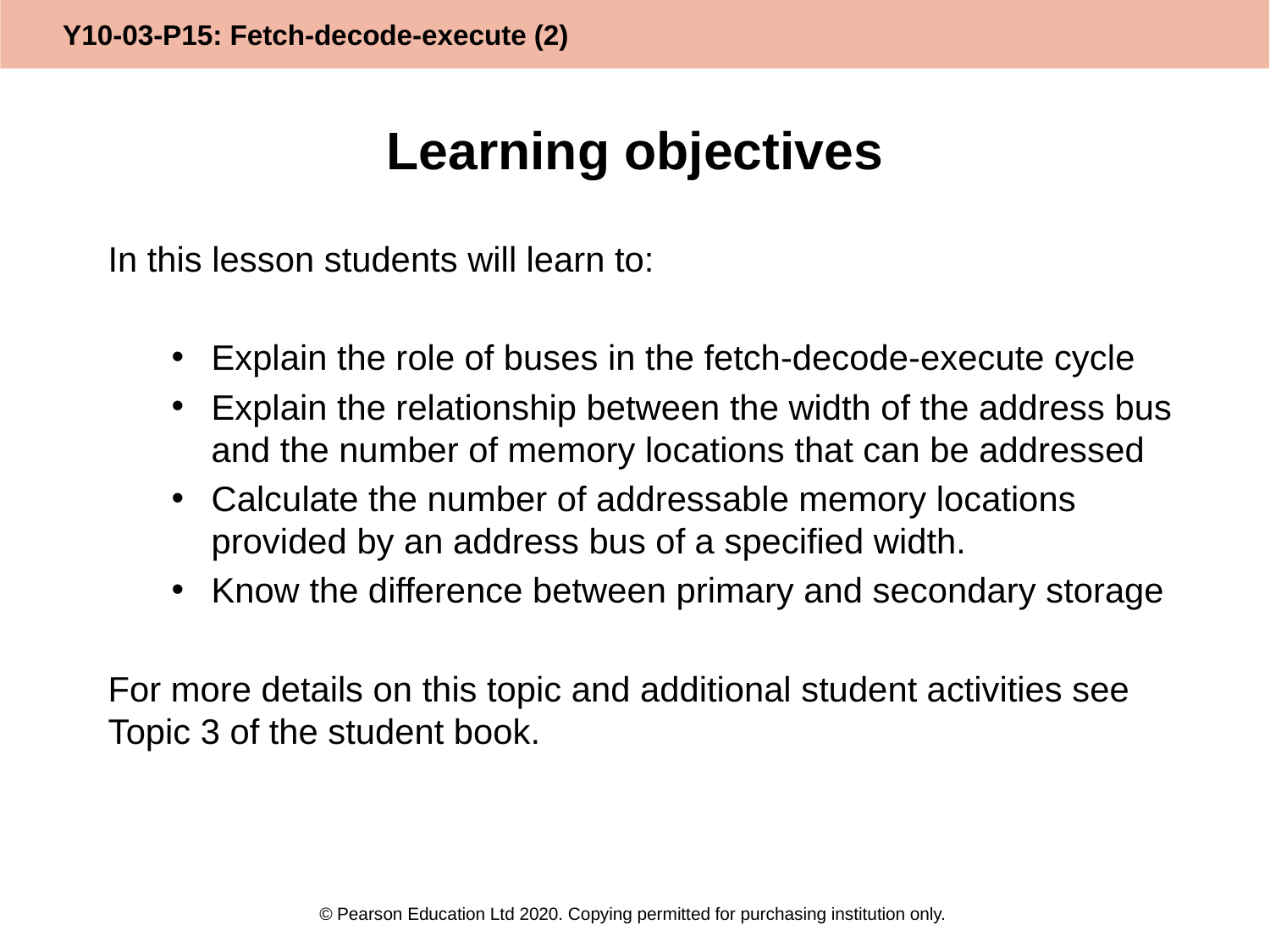

# Learning objectives
In this lesson students will learn to:

Explain the role of buses in the fetch-decode-execute cycle
Explain the relationship between the width of the address bus and the number of memory locations that can be addressed
Calculate the number of addressable memory locations provided by an address bus of a specified width.
Know the difference between primary and secondary storage

For more details on this topic and additional student activities see Topic 3 of the student book.
© Pearson Education Ltd 2020. Copying permitted for purchasing institution only.